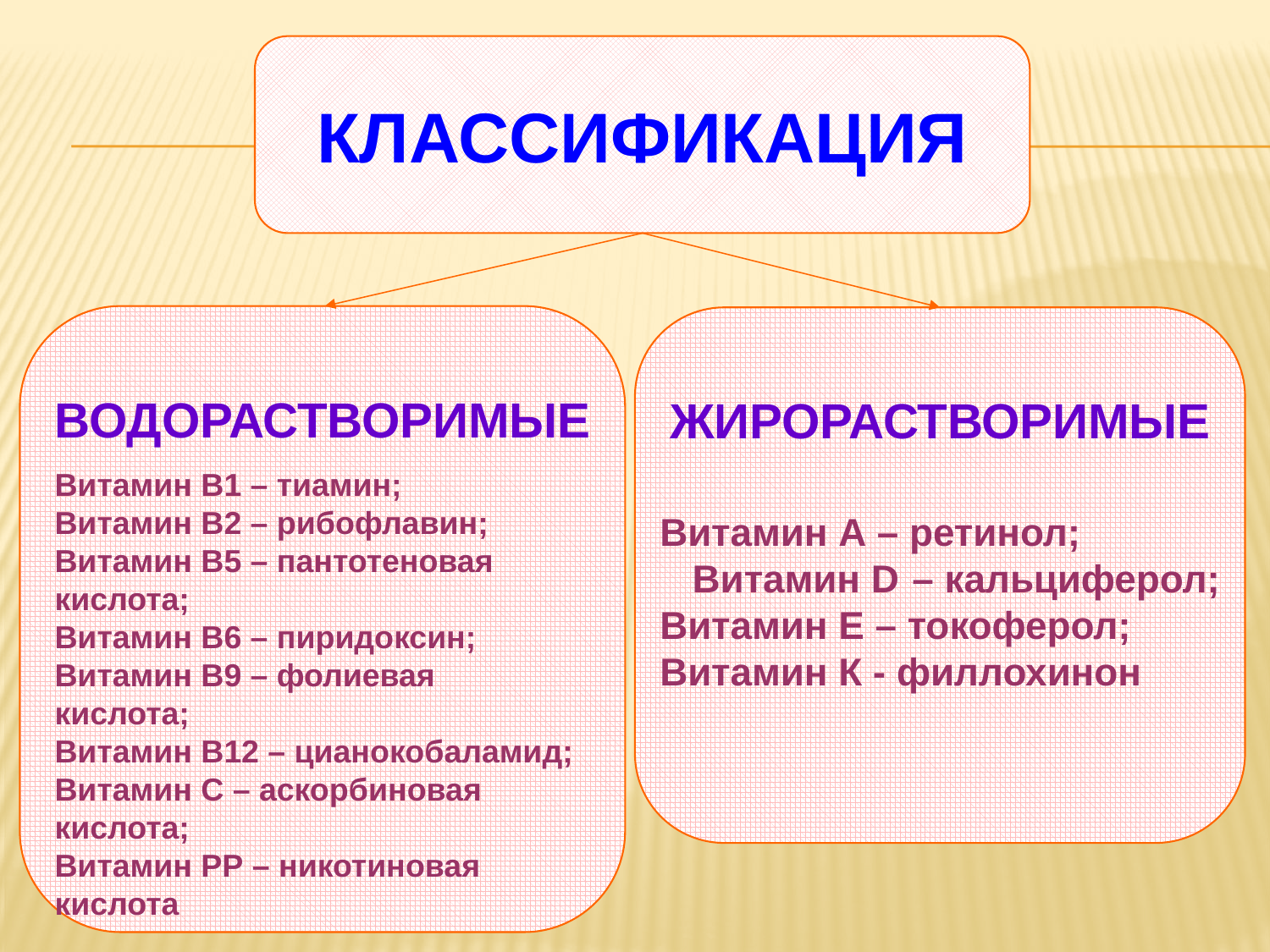

КЛАССИФИКАЦИЯ
#

ВОДОРАСТВОРИМЫЕ

Витамин В1 – тиамин;
Витамин В2 – рибофлавин;
Витамин В5 – пантотеновая
кислота;
Витамин В6 – пиридоксин;
Витамин В9 – фолиевая
кислота;
Витамин В12 – цианокобаламид;
Витамин С – аскорбиновая
кислота;
Витамин РР – никотиновая
кислота

ЖИРОРАСТВОРИМЫЕ

Витамин А – ретинол;
   Витамин D – кальциферол;
Витамин Е – токоферол;
Витамин К - филлохинон